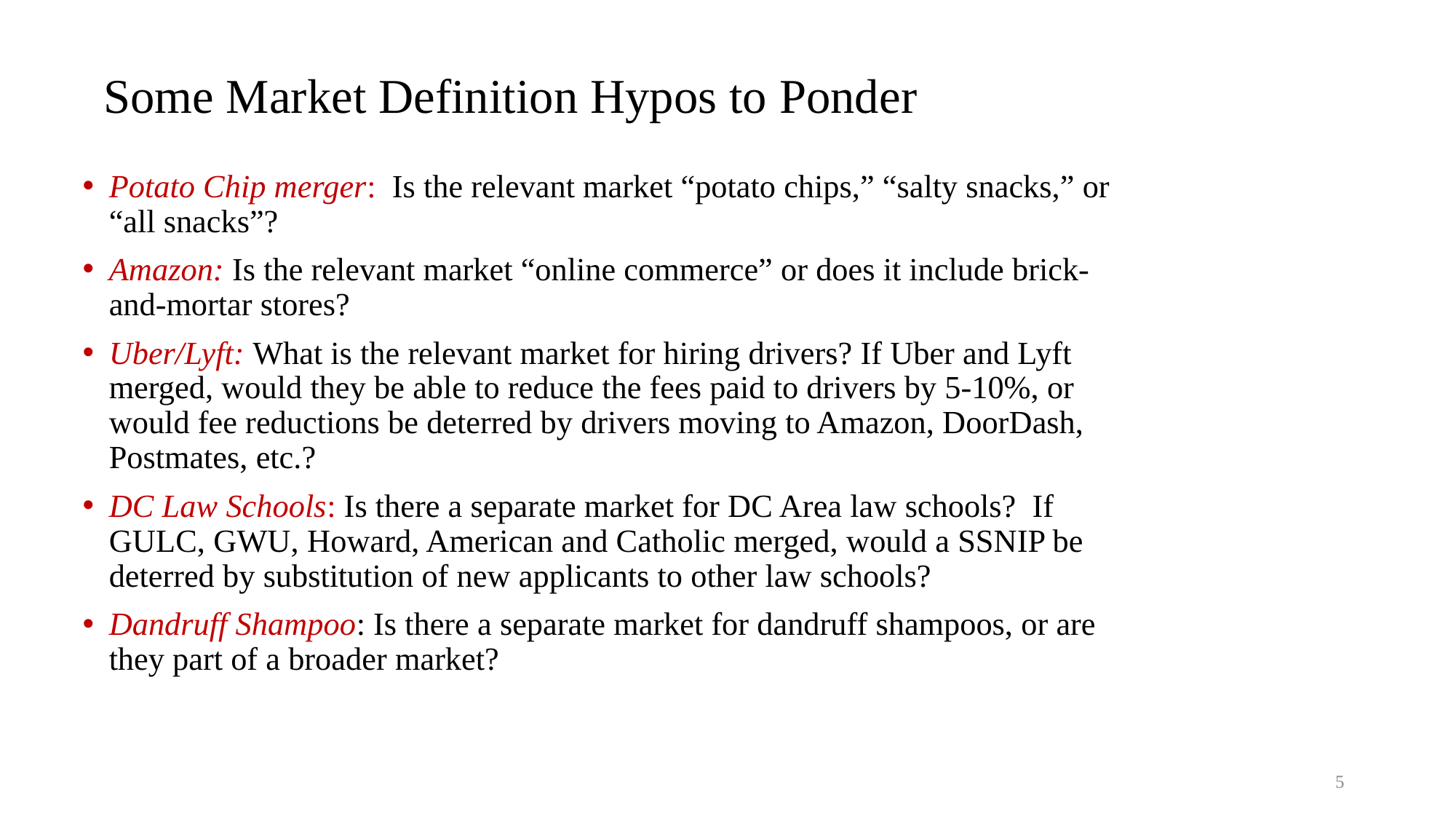

# Some Market Definition Hypos to Ponder
Potato Chip merger:  Is the relevant market “potato chips,” “salty snacks,” or “all snacks”?
Amazon: Is the relevant market “online commerce” or does it include brick-and-mortar stores?
Uber/Lyft: What is the relevant market for hiring drivers? If Uber and Lyft merged, would they be able to reduce the fees paid to drivers by 5-10%, or would fee reductions be deterred by drivers moving to Amazon, DoorDash, Postmates, etc.?
DC Law Schools: Is there a separate market for DC Area law schools?  If GULC, GWU, Howard, American and Catholic merged, would a SSNIP be deterred by substitution of new applicants to other law schools?
Dandruff Shampoo: Is there a separate market for dandruff shampoos, or are they part of a broader market?

5